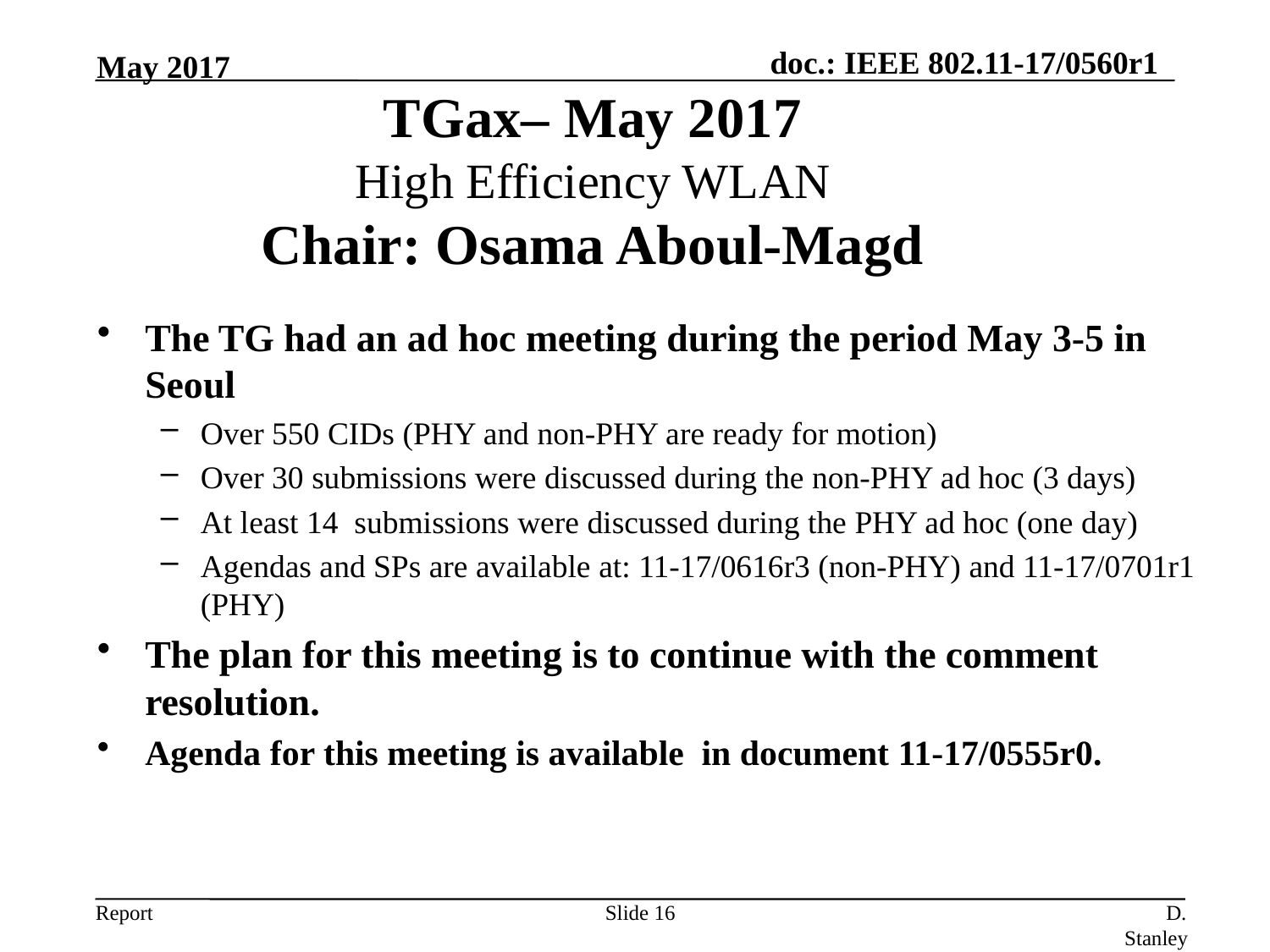

May 2017
TGax– May 2017
High Efficiency WLAN
Chair: Osama Aboul-Magd
The TG had an ad hoc meeting during the period May 3-5 in Seoul
Over 550 CIDs (PHY and non-PHY are ready for motion)
Over 30 submissions were discussed during the non-PHY ad hoc (3 days)
At least 14  submissions were discussed during the PHY ad hoc (one day)
Agendas and SPs are available at: 11-17/0616r3 (non-PHY) and 11-17/0701r1 (PHY)
The plan for this meeting is to continue with the comment resolution.
Agenda for this meeting is available  in document 11-17/0555r0.

Slide 16
D. Stanley, HP Enterprise